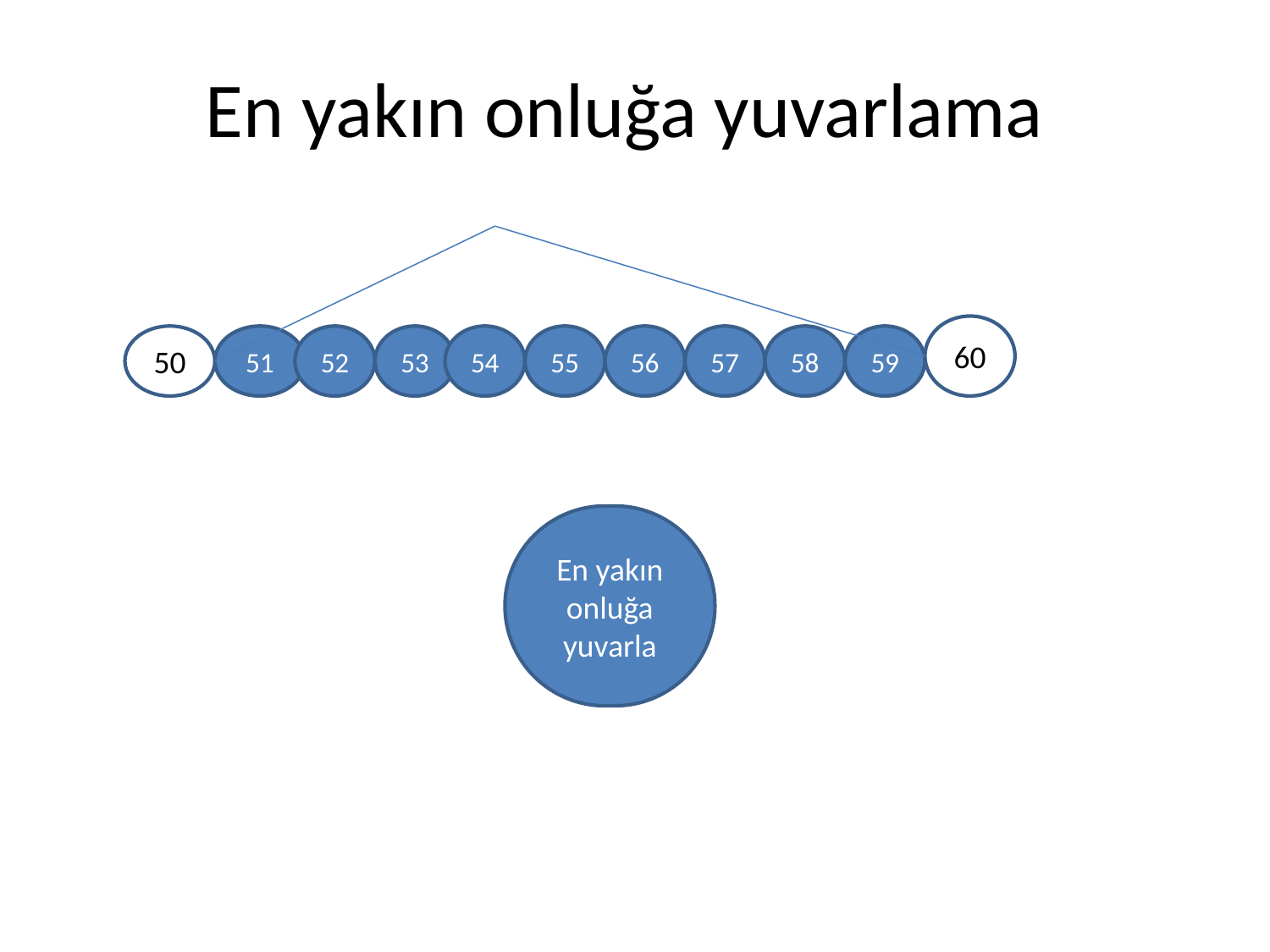

# En yakın onluğa yuvarlama
60
50
51
52
53
54
55
56
57
58
59
En yakın onluğa yuvarla